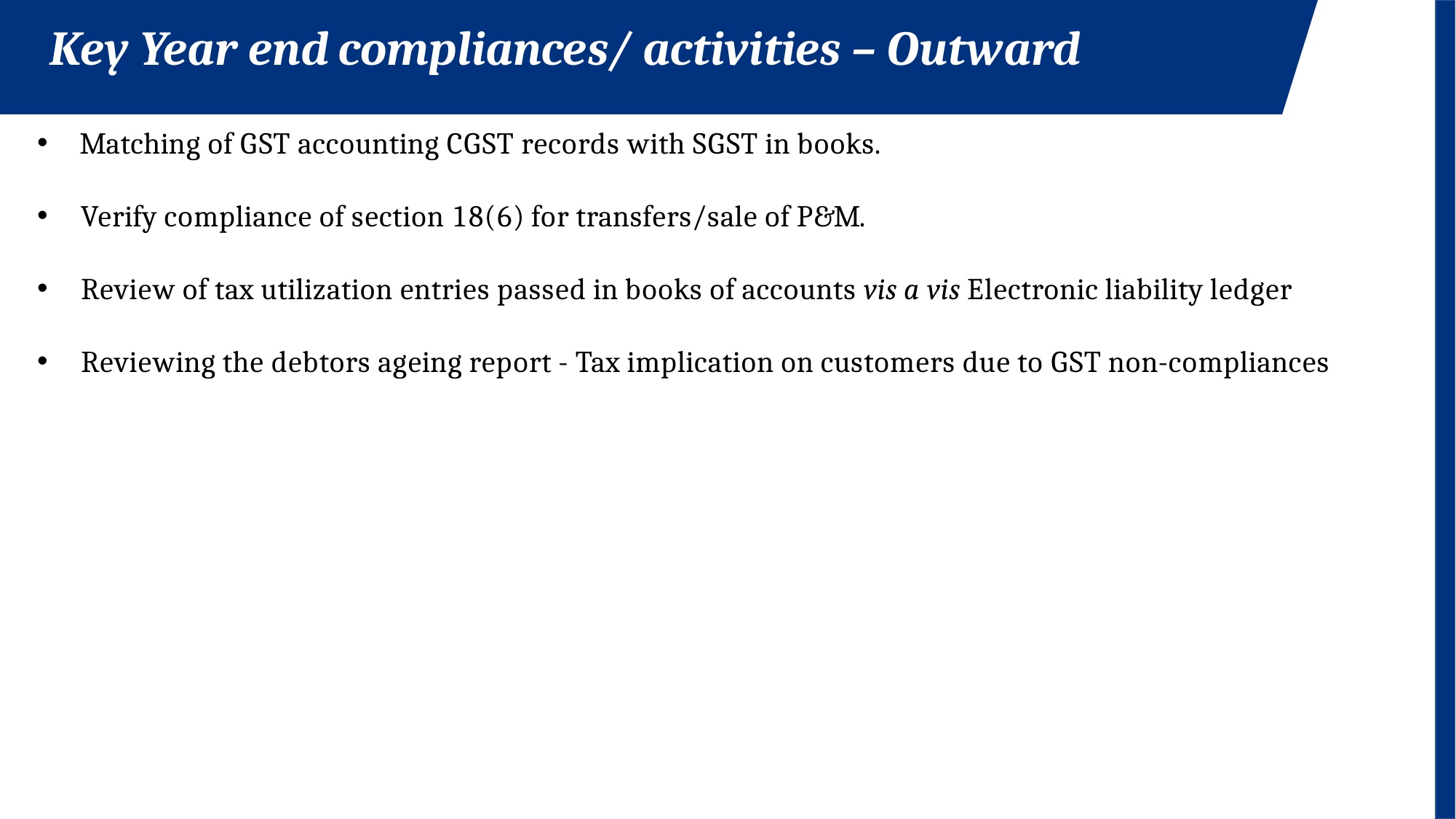

Key Year end compliances/ activities – Outward
Matching of GST accounting CGST records with SGST in books.

Verify compliance of section 18(6) for transfers/sale of P&M.

Review of tax utilization entries passed in books of accounts vis a vis Electronic liability ledger

Reviewing the debtors ageing report - Tax implication on customers due to GST non-compliances